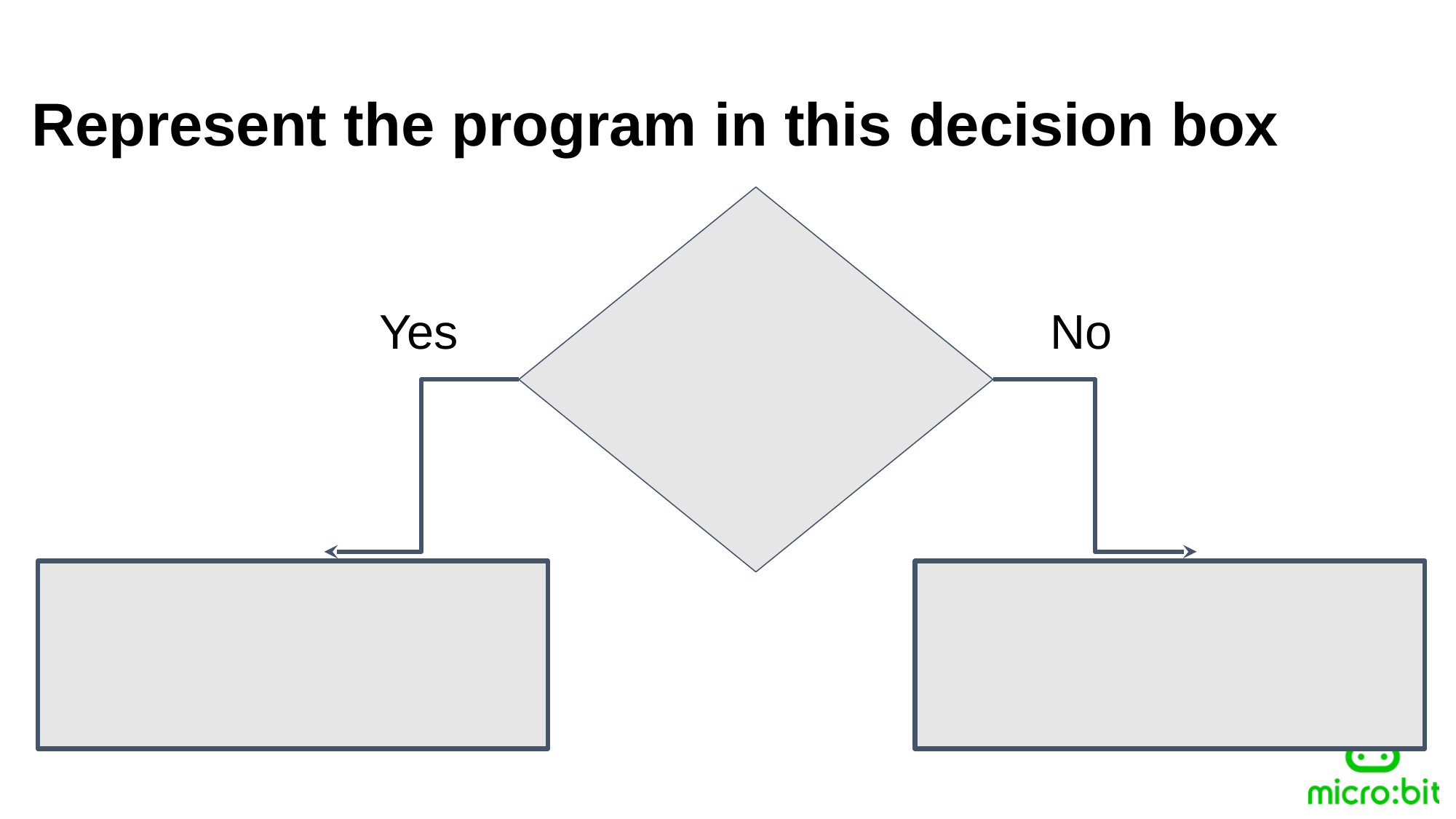

Represent the program in this decision box

Yes
No